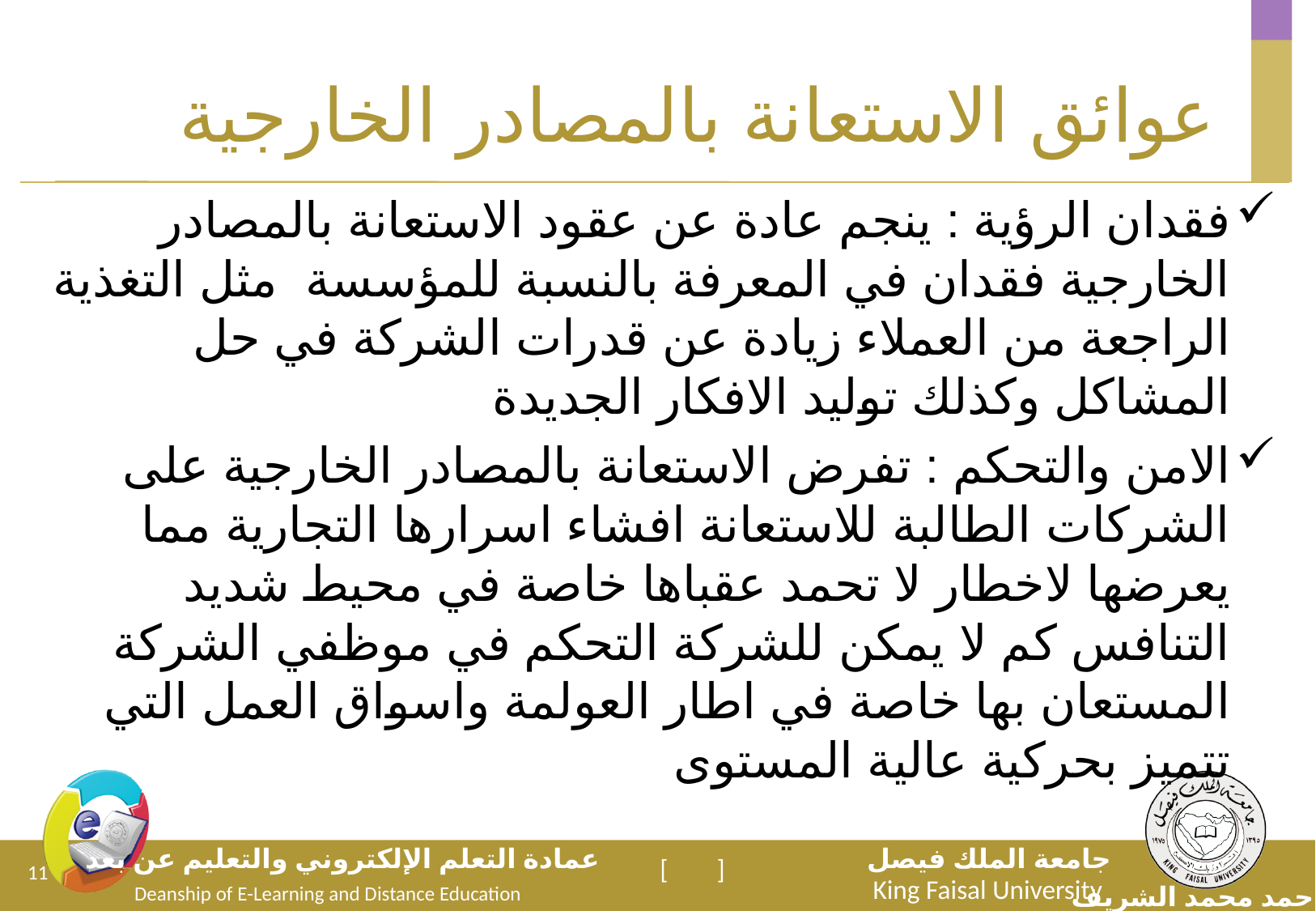

# عوائق الاستعانة بالمصادر الخارجية
فقدان الرؤية : ينجم عادة عن عقود الاستعانة بالمصادر الخارجية فقدان في المعرفة بالنسبة للمؤسسة  مثل التغذية الراجعة من العملاء زيادة عن قدرات الشركة في حل المشاكل وكذلك توليد الافكار الجديدة
الامن والتحكم : تفرض الاستعانة بالمصادر الخارجية على الشركات الطالبة للاستعانة افشاء اسرارها التجارية مما يعرضها لاخطار لا تحمد عقباها خاصة في محيط شديد التنافس كم لا يمكن للشركة التحكم في موظفي الشركة المستعان بها خاصة في اطار العولمة واسواق العمل التي تتميز بحركية عالية المستوى
11